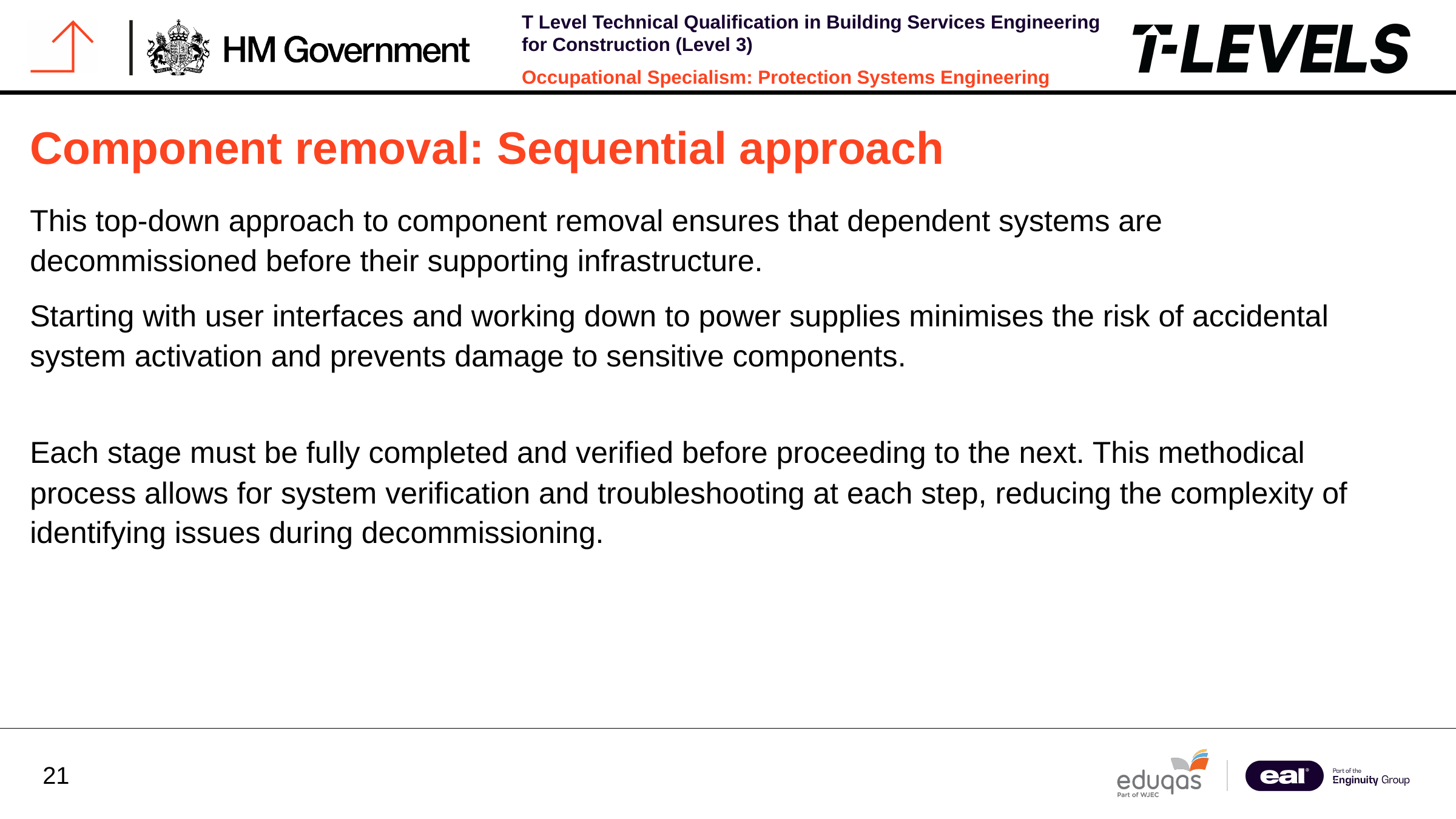

Component removal: Sequential approach
This top-down approach to component removal ensures that dependent systems are decommissioned before their supporting infrastructure.
Starting with user interfaces and working down to power supplies minimises the risk of accidental system activation and prevents damage to sensitive components.
Each stage must be fully completed and verified before proceeding to the next. This methodical process allows for system verification and troubleshooting at each step, reducing the complexity of identifying issues during decommissioning.